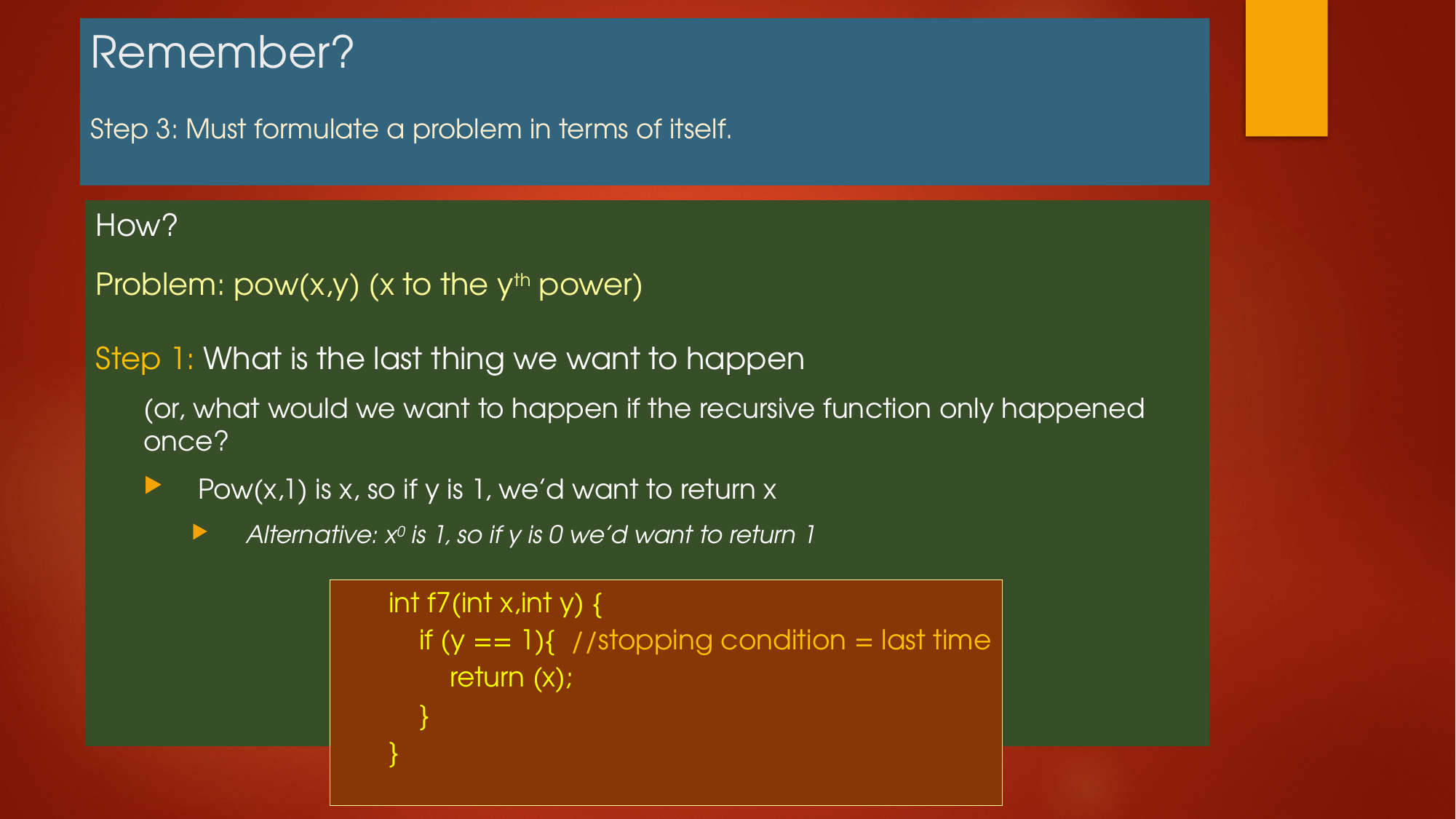

# Remember? Step 3: Must formulate a problem in terms of itself.
How?
Problem: pow(x,y) (x to the yth power)
Step 1: What is the last thing we want to happen
(or, what would we want to happen if the recursive function only happened once?
Pow(x,1) is x, so if y is 1, we’d want to return x
Alternative: x0 is 1, so if y is 0 we’d want to return 1

int f7(int x,int y) {
    if (y == 1){  //stopping condition = last time
        return (x);
    }
}